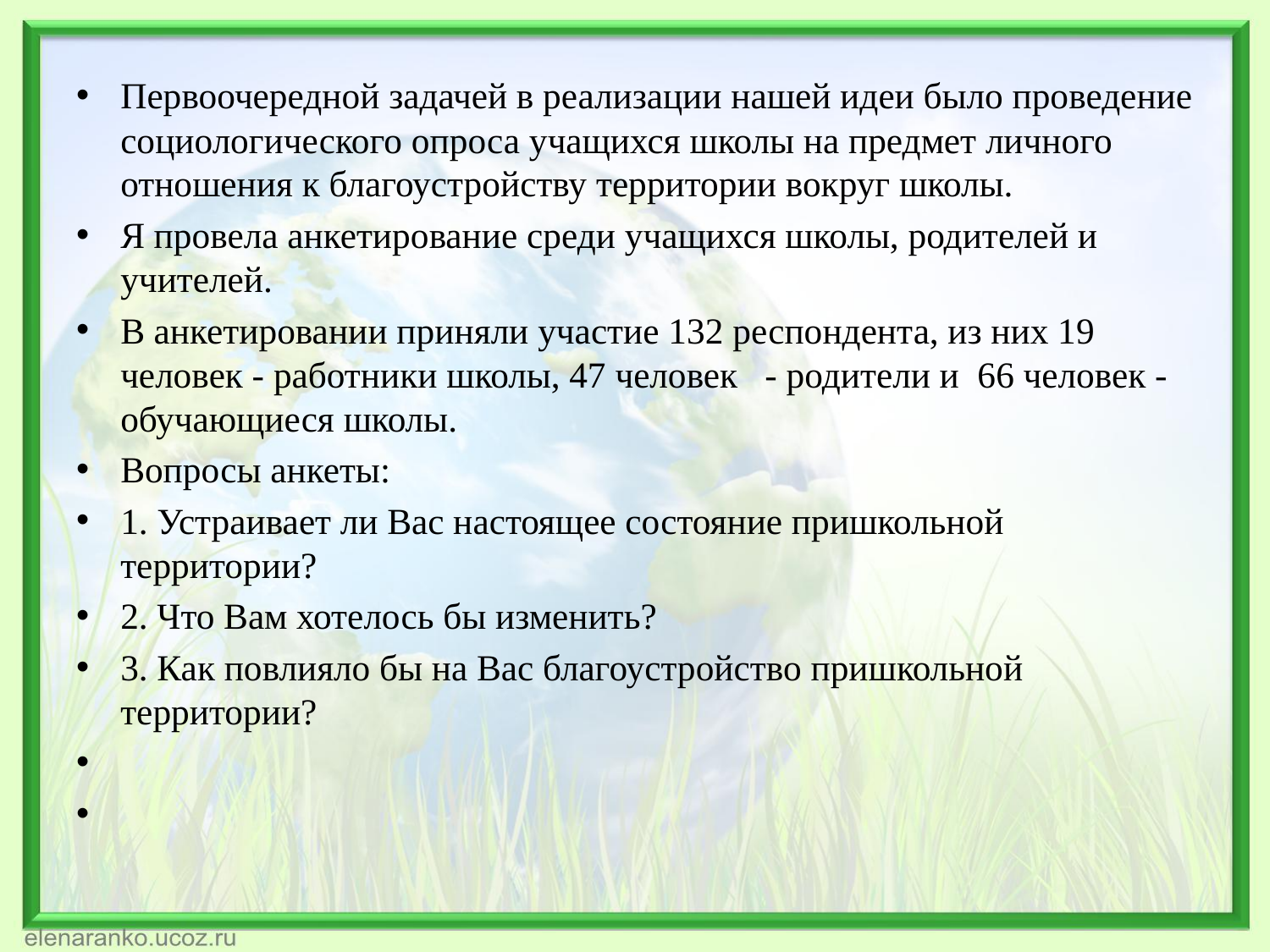

Первоочередной задачей в реализации нашей идеи было проведение социологического опроса учащихся школы на предмет личного отношения к благоустройству территории вокруг школы.
Я провела анкетирование среди учащихся школы, родителей и учителей.
В анкетировании приняли участие 132 респондента, из них 19 человек - работники школы, 47 человек   - родители и  66 человек - обучающиеся школы.
Вопросы анкеты:
1. Устраивает ли Вас настоящее состояние пришкольной территории?
2. Что Вам хотелось бы изменить?
3. Как повлияло бы на Вас благоустройство пришкольной территории?